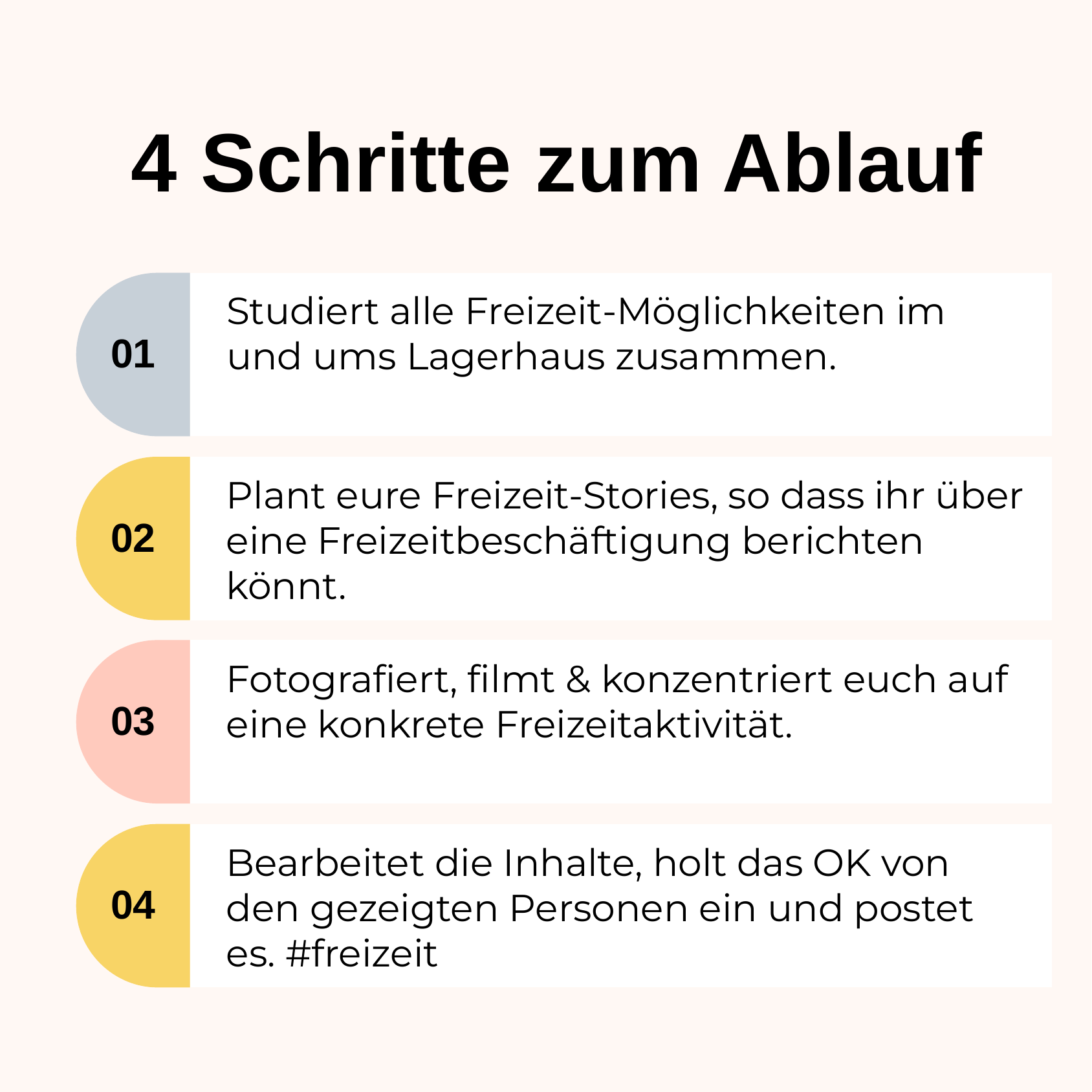

4 Schritte zum Ablauf

Studiert alle Freizeit-Möglichkeiten im und ums Lagerhaus zusammen.

01

Plant eure Freizeit-Stories, so dass ihr über eine Freizeitbeschäftigung berichten könnt.

02

Fotografiert, filmt & konzentriert euch auf eine konkrete Freizeitaktivität.

03

Bearbeitet die Inhalte, holt das OK von den gezeigten Personen ein und postet es. #freizeit

04